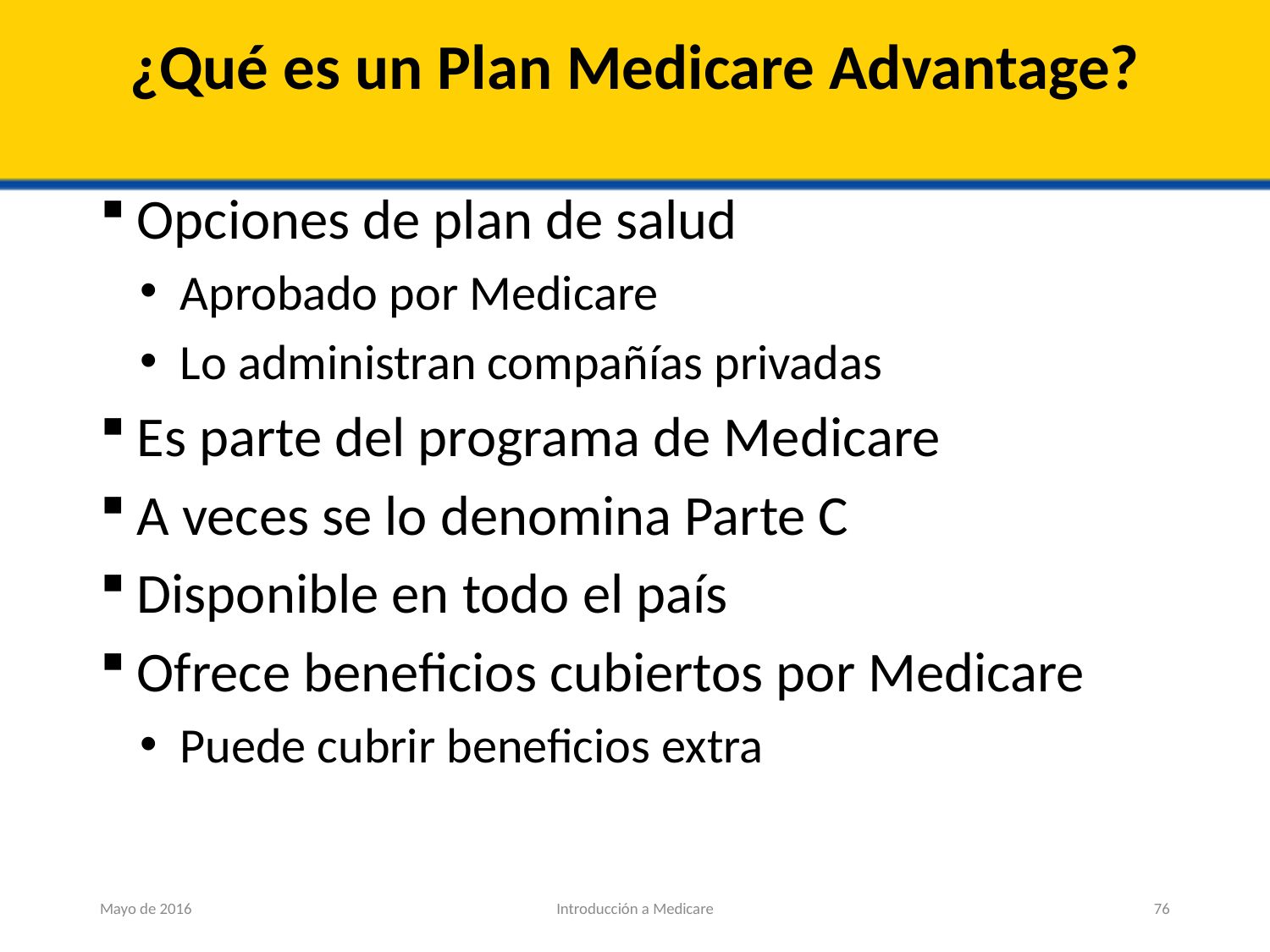

# ¿Qué es un Plan Medicare Advantage?
Opciones de plan de salud
Aprobado por Medicare
Lo administran compañías privadas
Es parte del programa de Medicare
A veces se lo denomina Parte C
Disponible en todo el país
Ofrece beneficios cubiertos por Medicare
Puede cubrir beneficios extra

Mayo de 2016
Introducción a Medicare
76